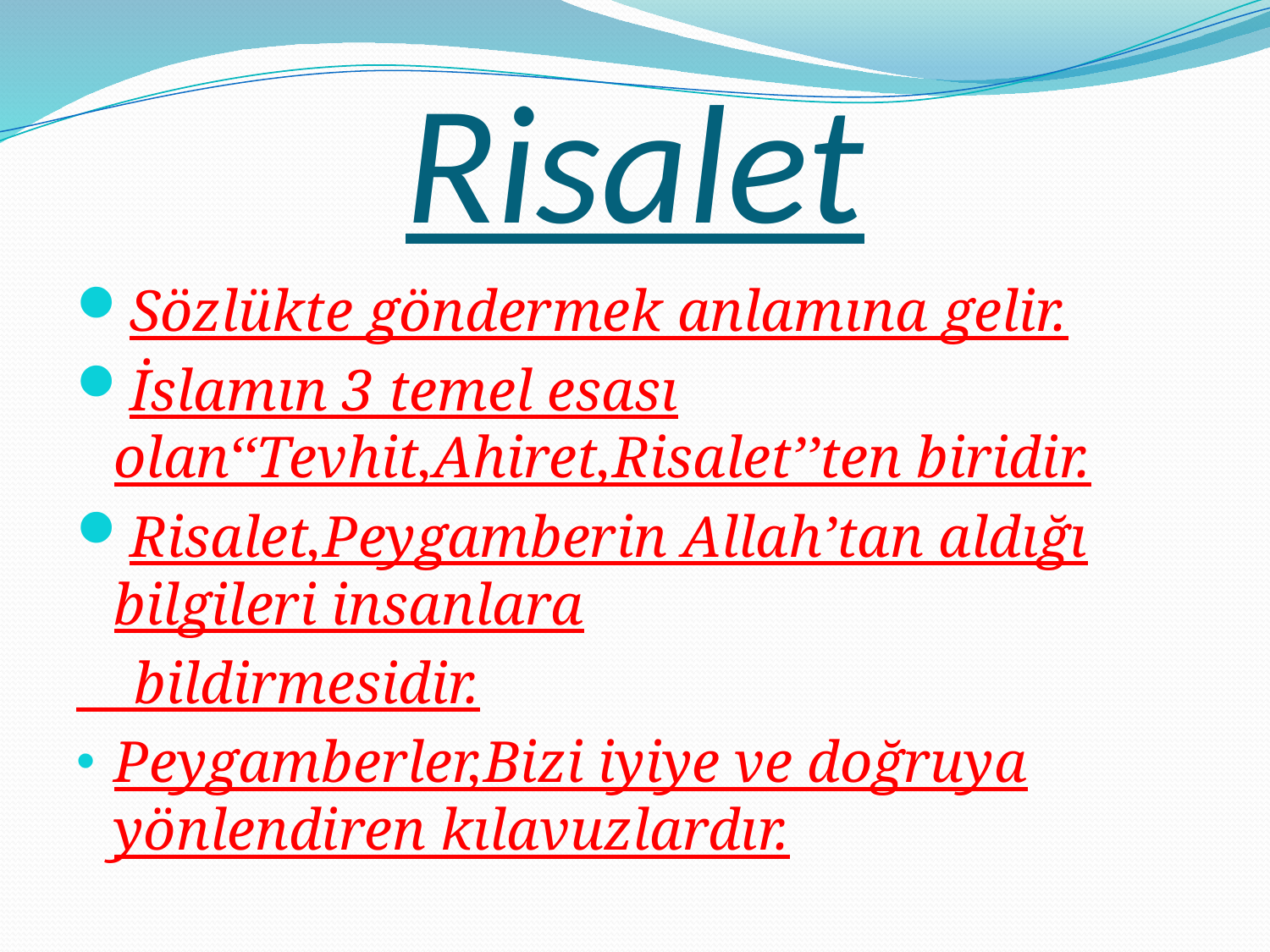

# Risalet
Sözlükte göndermek anlamına gelir.
İslamın 3 temel esası olan‘‘Tevhit,Ahiret,Risalet’’ten biridir.
Risalet,Peygamberin Allah’tan aldığı bilgileri insanlara
    bildirmesidir.
Peygamberler,Bizi iyiye ve doğruya yönlendiren kılavuzlardır.